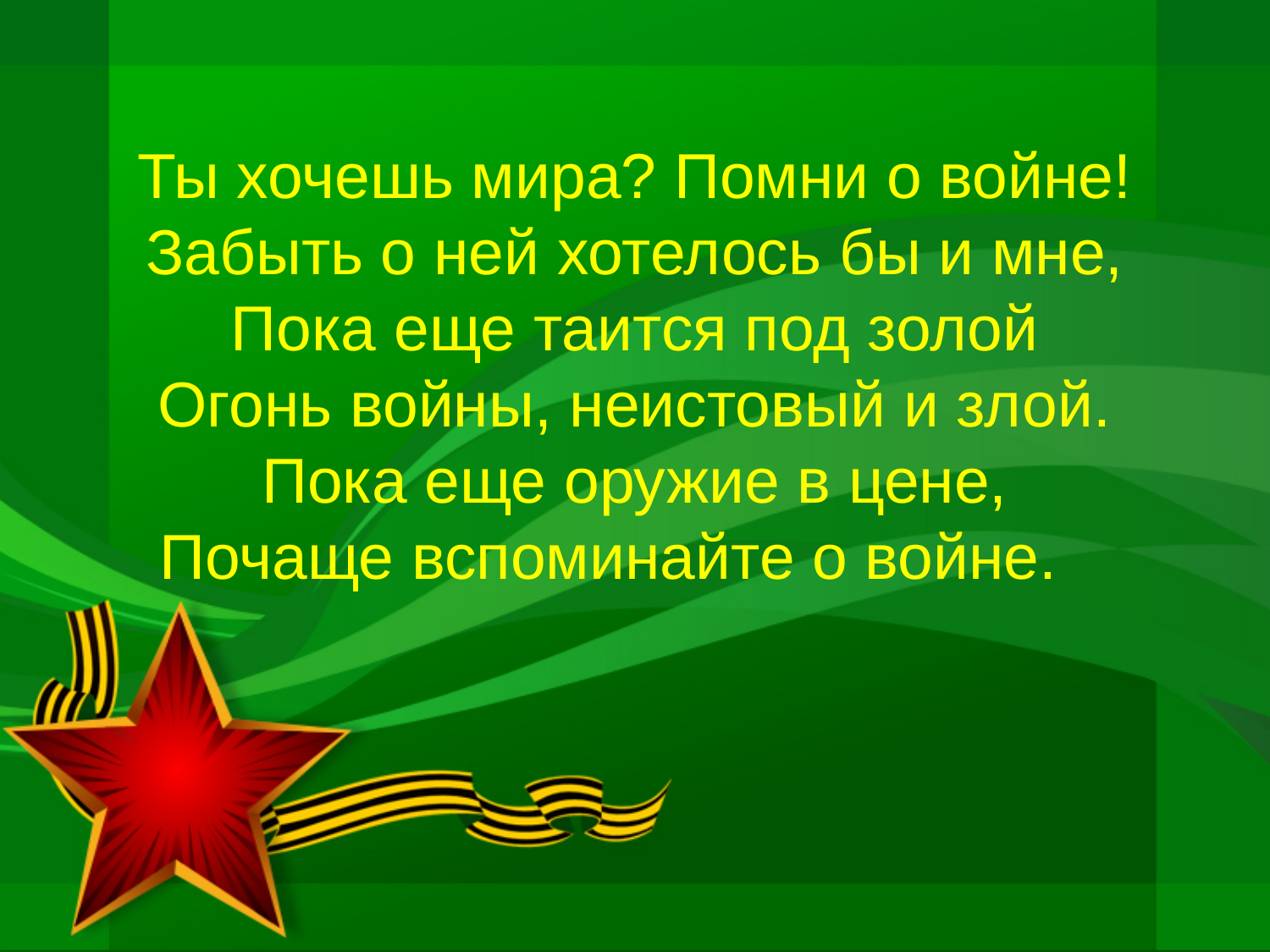

# Ты хочешь мира? Помни о войне! Забыть о ней хотелось бы и мне, Пока еще таится под золой Огонь войны, неистовый и злой. Пока еще оружие в цене, Почаще вспоминайте о войне.